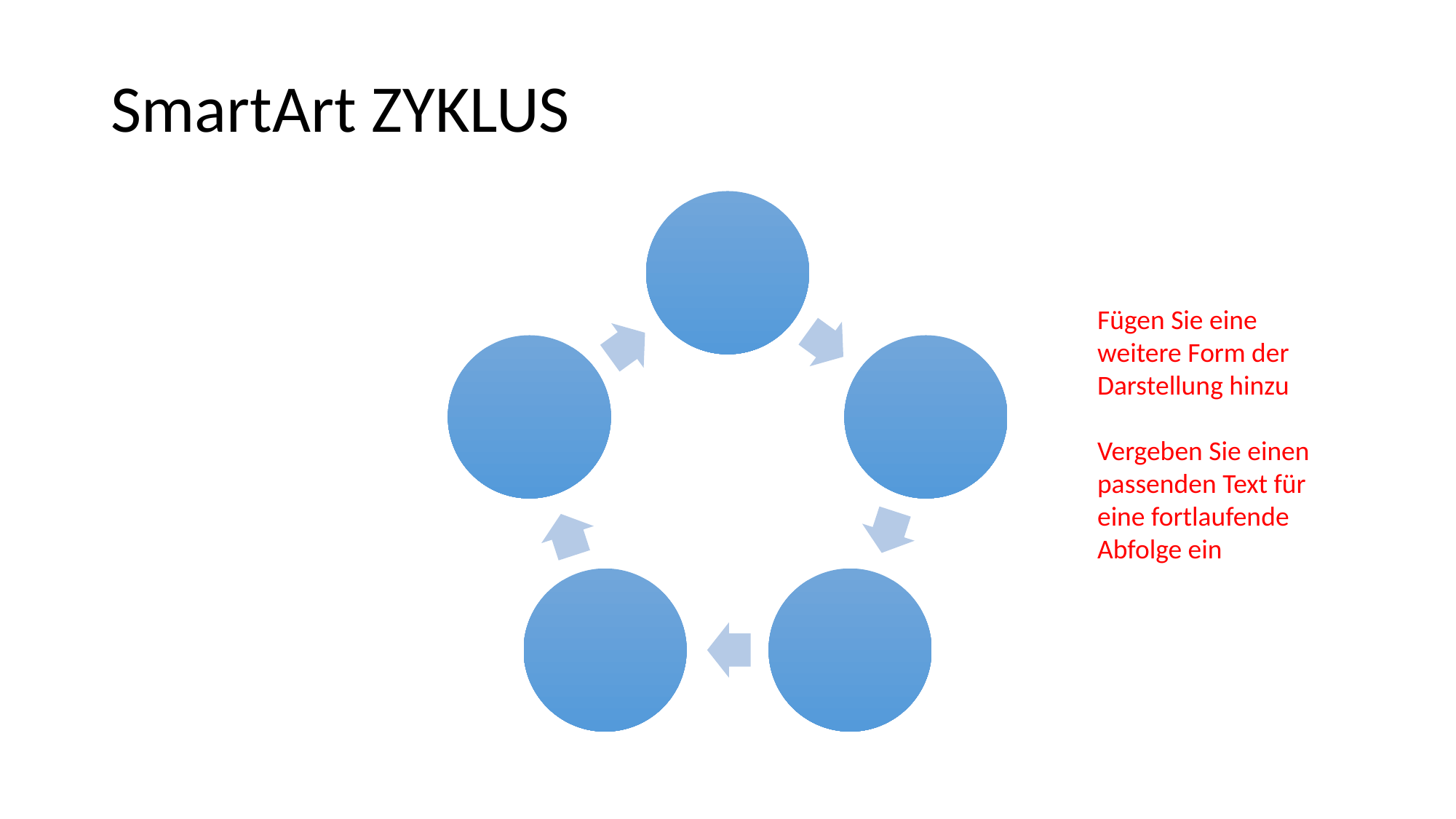

# SmartArt ZYKLUS

Fügen Sie eine weitere Form der Darstellung hinzu

Vergeben Sie einen passenden Text für eine fortlaufende Abfolge ein